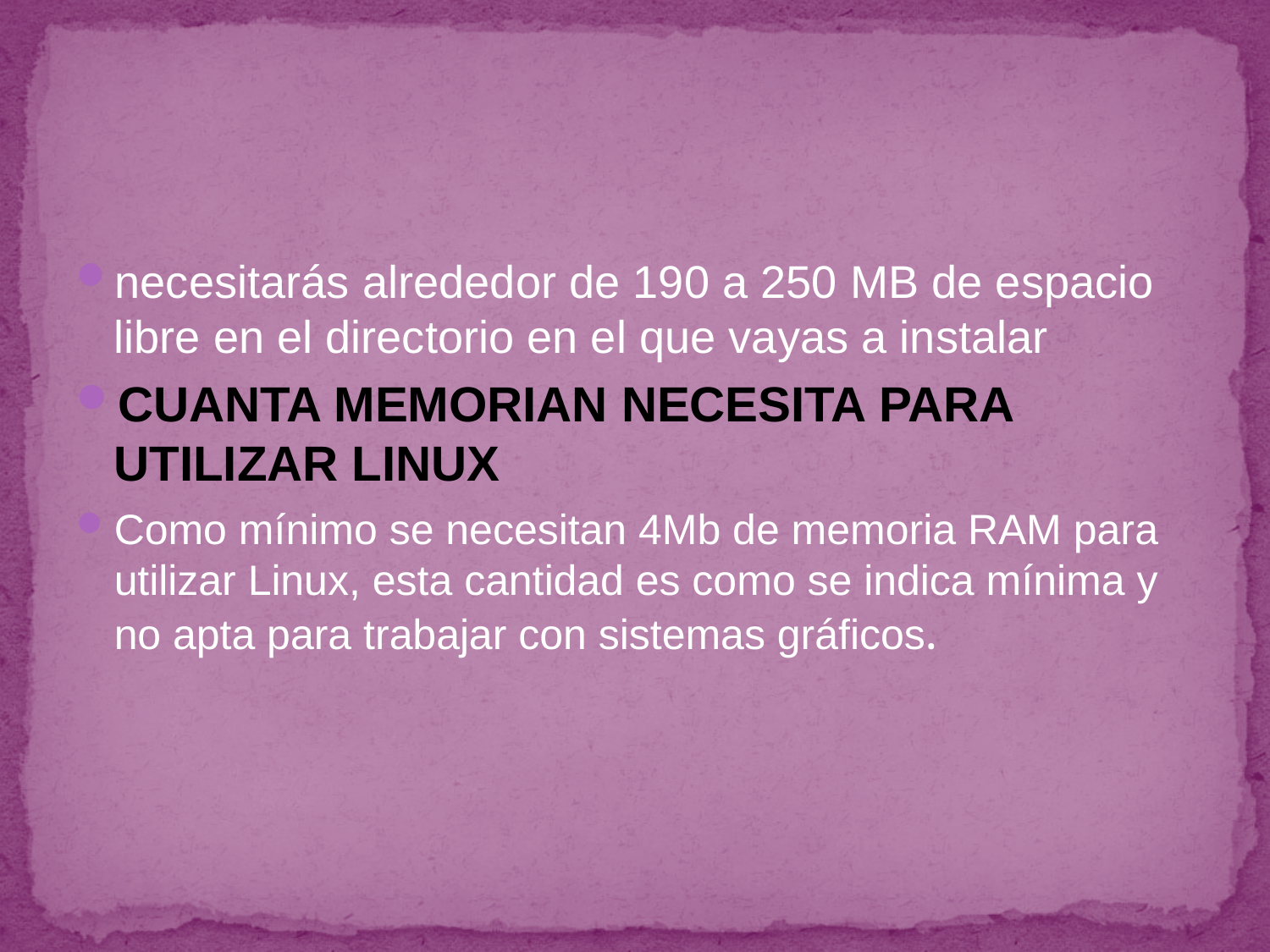

# CUANTO ESPACIO NECESITO EN MI DICO DURO PARA INSTALAR LINUX
necesitarás alrededor de 190 a 250 MB de espacio libre en el directorio en el que vayas a instalar
CUANTA MEMORIAN NECESITA PARA UTILIZAR LINUX
Como mínimo se necesitan 4Mb de memoria RAM para utilizar Linux, esta cantidad es como se indica mínima y no apta para trabajar con sistemas gráficos.